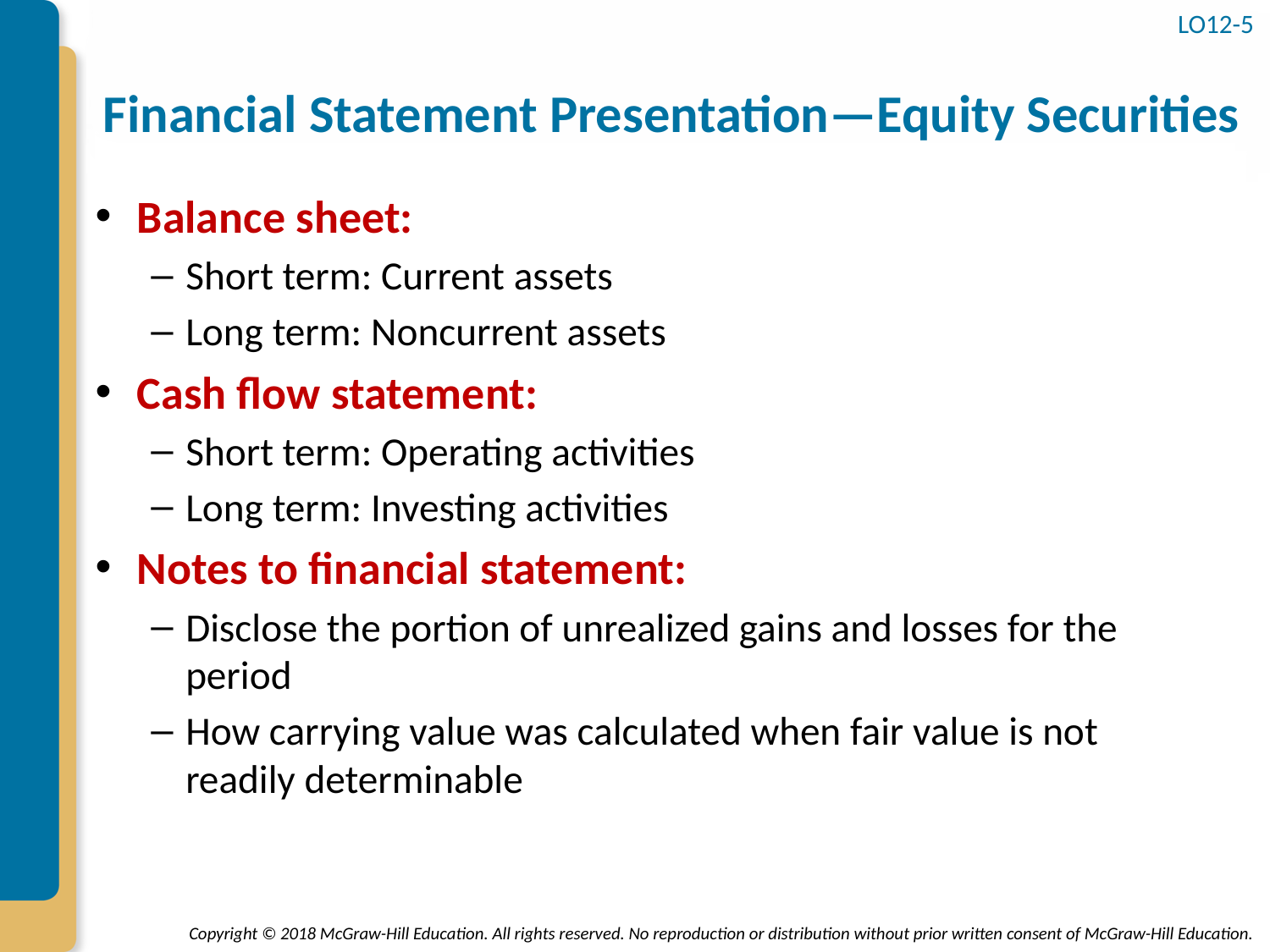

LO12-5
# Financial Statement Presentation—Equity Securities
Balance sheet:
Short term: Current assets
Long term: Noncurrent assets
Cash flow statement:
Short term: Operating activities
Long term: Investing activities
Notes to financial statement:
Disclose the portion of unrealized gains and losses for the period
How carrying value was calculated when fair value is not readily determinable